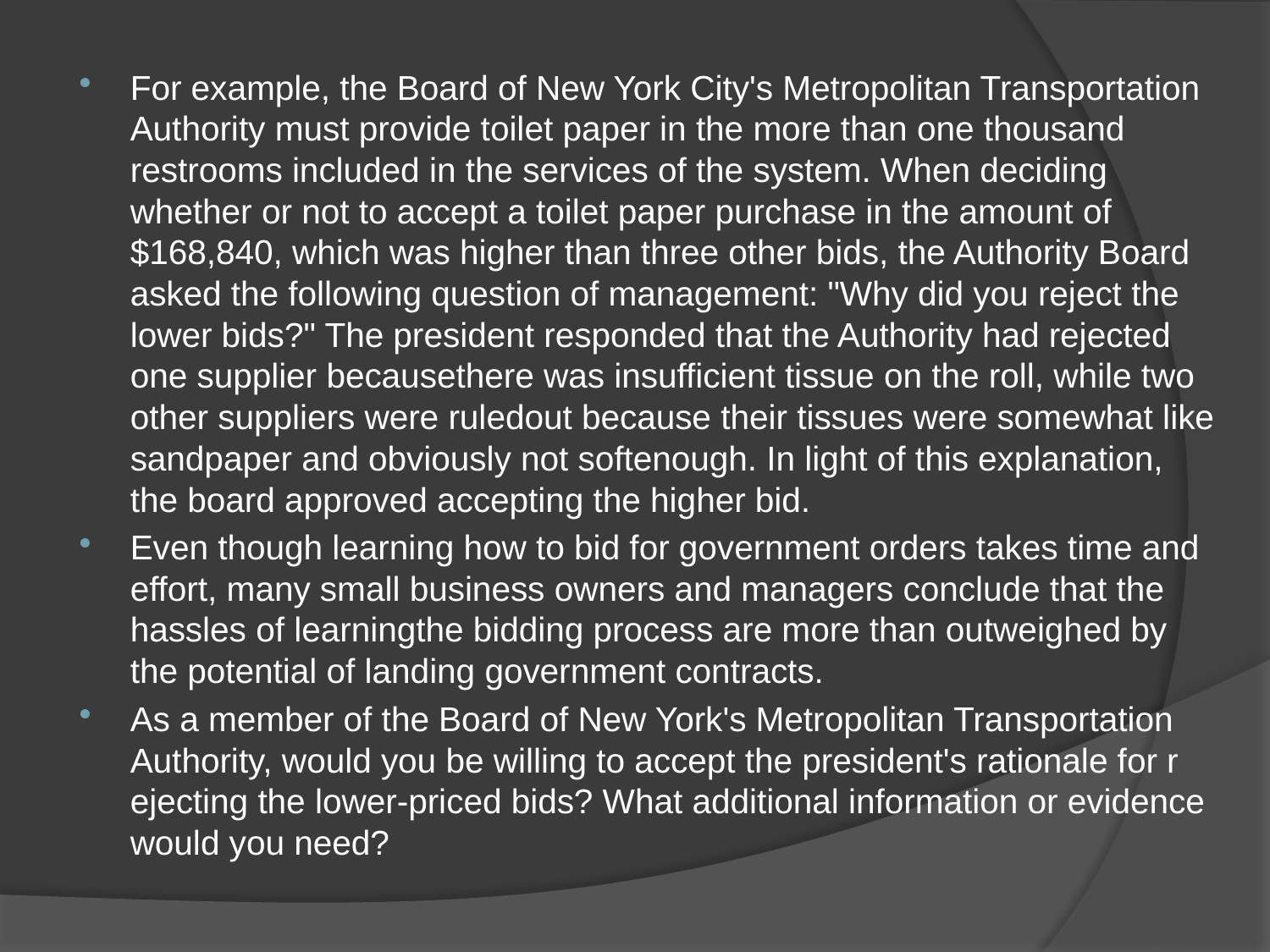

For example, the Board of New York City's Metropolitan Transportation Authority must provide toilet paper in the more than one thousand restrooms included in the services of the system. When deciding whether or not to accept a toilet paper purchase in the amount of $168,840, which was higher than three other bids, the Authority Board asked the following question of management: "Why did you reject the lower bids?" The president responded that the Authority had rejected one supplier becausethere was insufficient tissue on the roll, while two other suppliers were ruledout because their tissues were somewhat like sandpaper and obviously not softenough. In light of this explanation, the board approved accepting the higher bid.
Even though learning how to bid for government orders takes time and effort, many small business owners and managers conclude that the hassles of learningthe bidding process are more than outweighed by the potential of landing government contracts.
As a member of the Board of New York's Metropolitan Transportation Authority, would you be willing to accept the president's rationale for r ejecting the lower-priced bids? What additional information or evidence would you need?